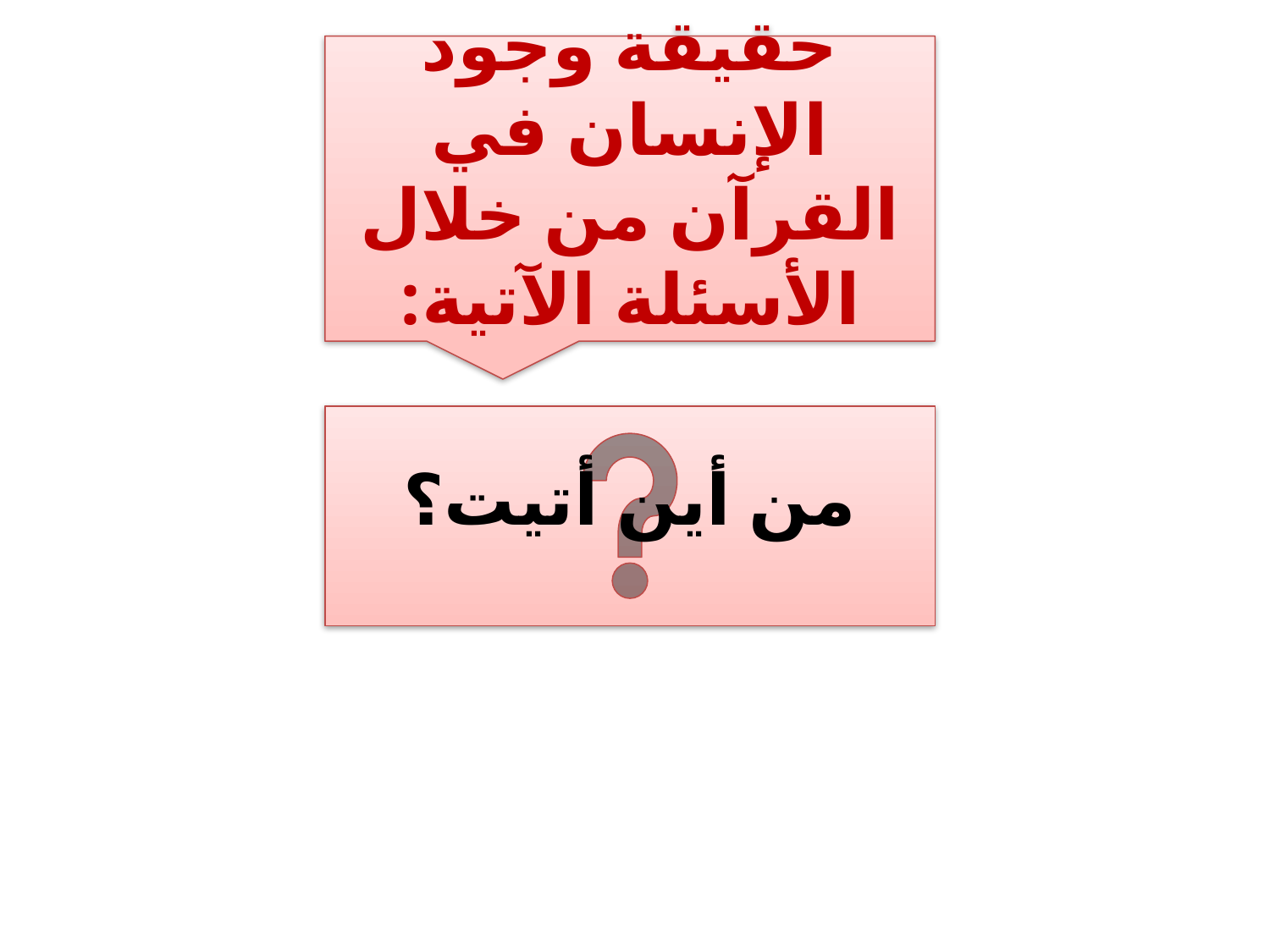

حقيقة وجود الإنسان في القرآن من خلال الأسئلة الآتية:

من أين أتيت؟